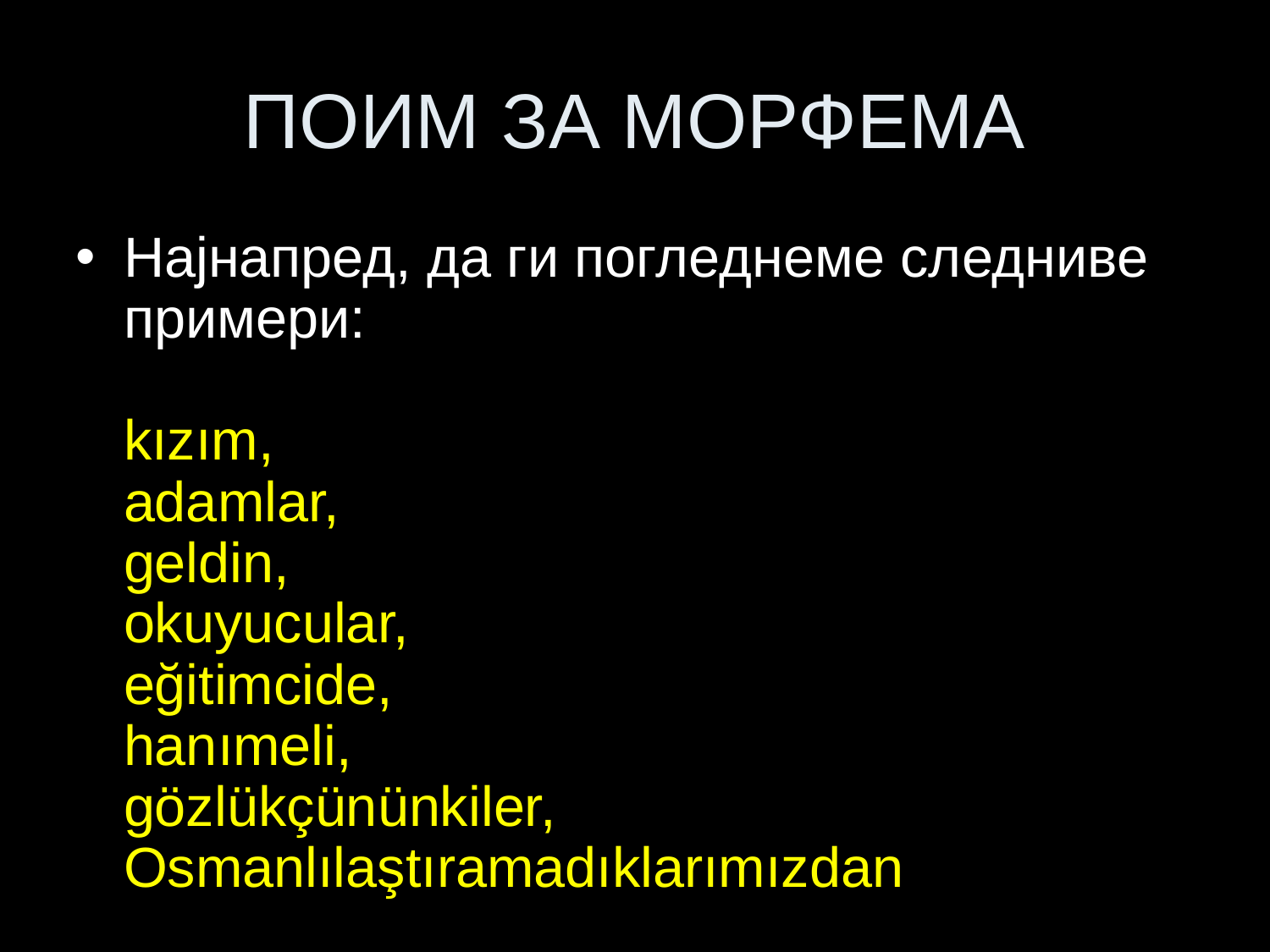

# ПОИМ ЗА МОРФЕМА
Најнапред, да ги погледнеме следниве примери:
kızım,
adamlar,
geldin,
okuyucular,
eğitimcide,
hanımeli,
gözlükçününkiler,
Osmanlılaştıramadıklarımızdan